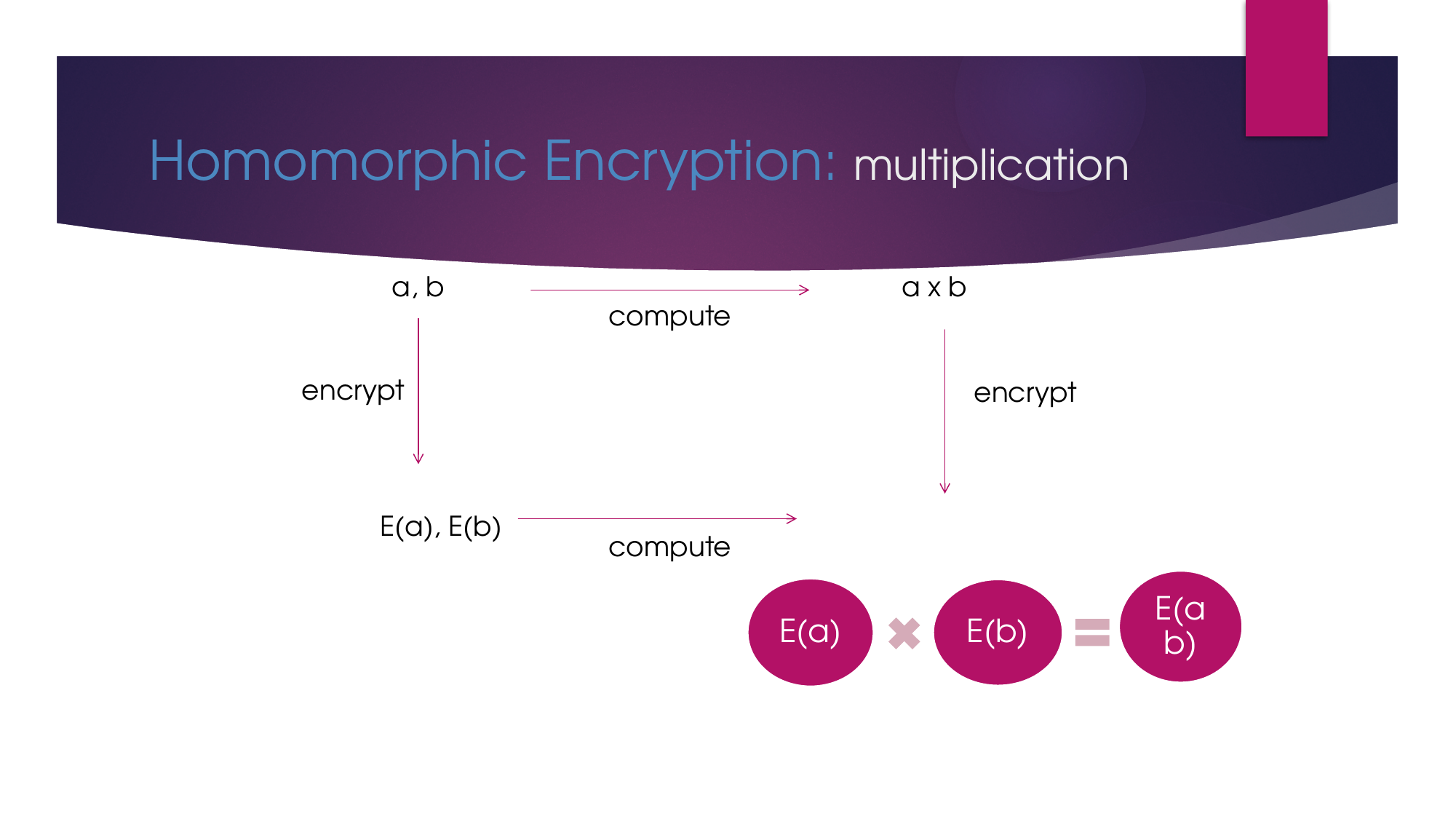

# Homomorphic Encryption: multiplication
a, b
a x b
compute
encrypt
encrypt
E(a), E(b)
compute
E(a)

E(b)

E(a b)